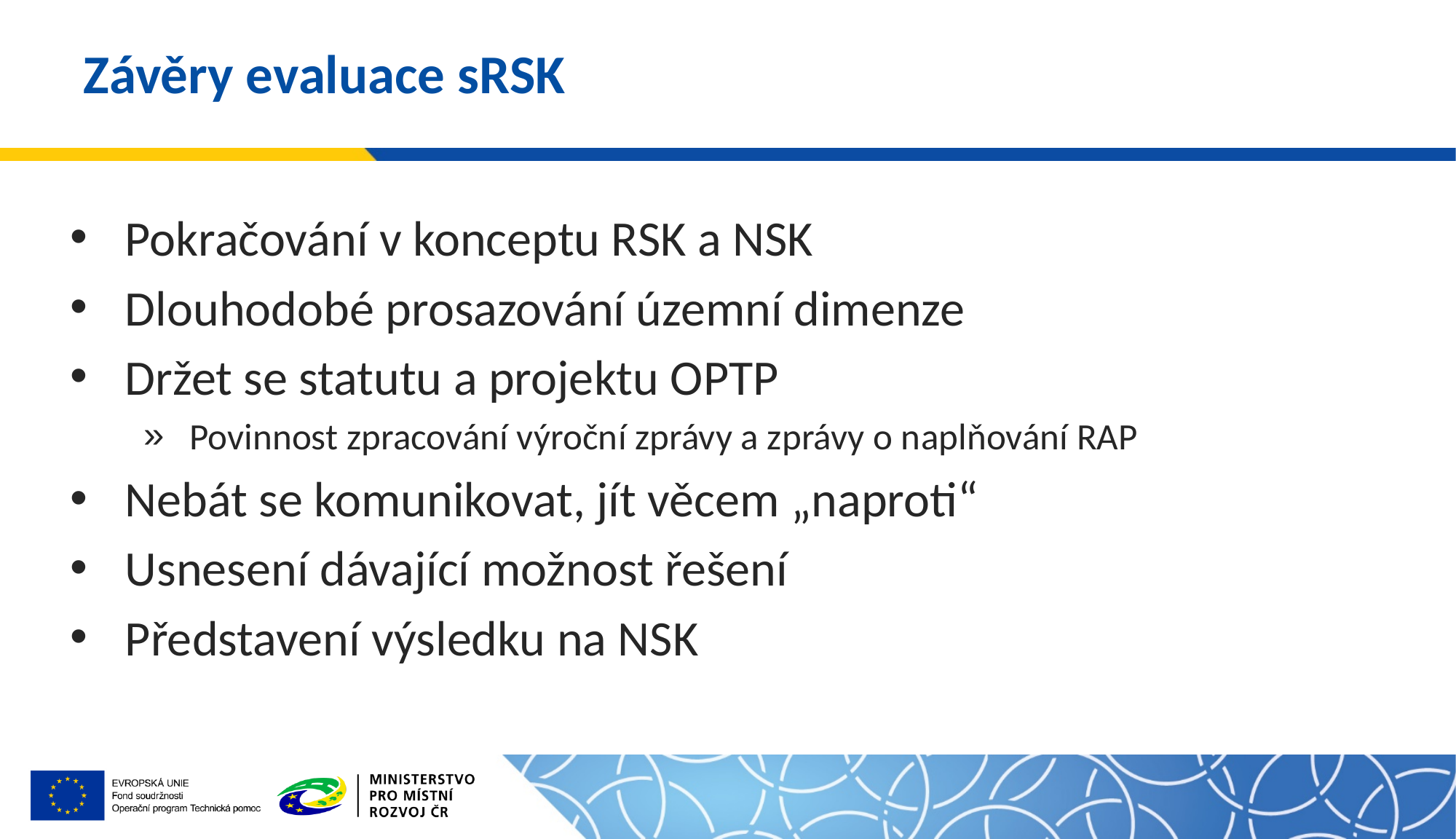

# Závěry evaluace sRSK
Pokračování v konceptu RSK a NSK
Dlouhodobé prosazování územní dimenze
Držet se statutu a projektu OPTP
Povinnost zpracování výroční zprávy a zprávy o naplňování RAP
Nebát se komunikovat, jít věcem „naproti“
Usnesení dávající možnost řešení
Představení výsledku na NSK